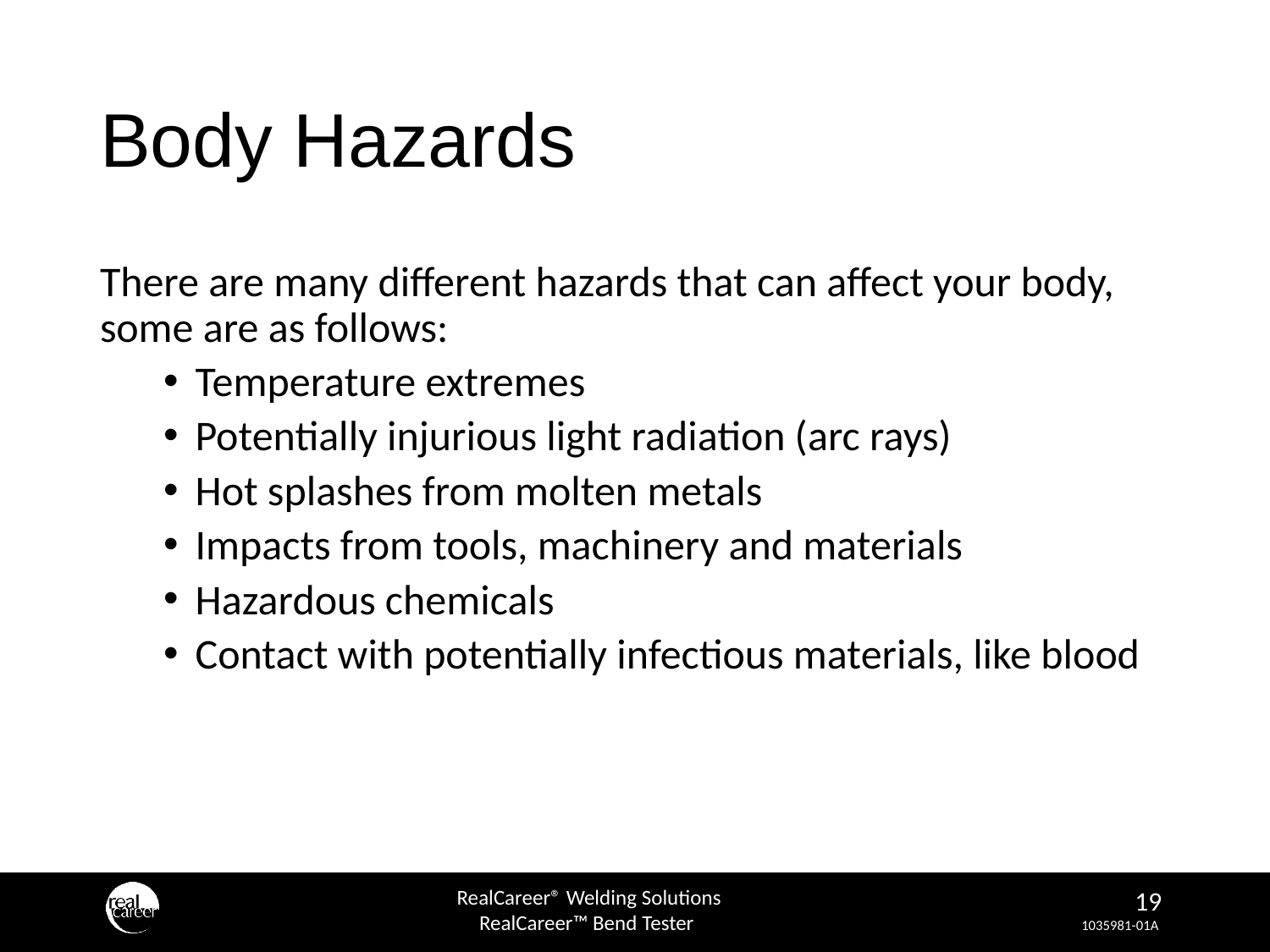

# Body Hazards
There are many different hazards that can affect your body, some are as follows:
Temperature extremes
Potentially injurious light radiation (arc rays)
Hot splashes from molten metals
Impacts from tools, machinery and materials
Hazardous chemicals
Contact with potentially infectious materials, like blood
19